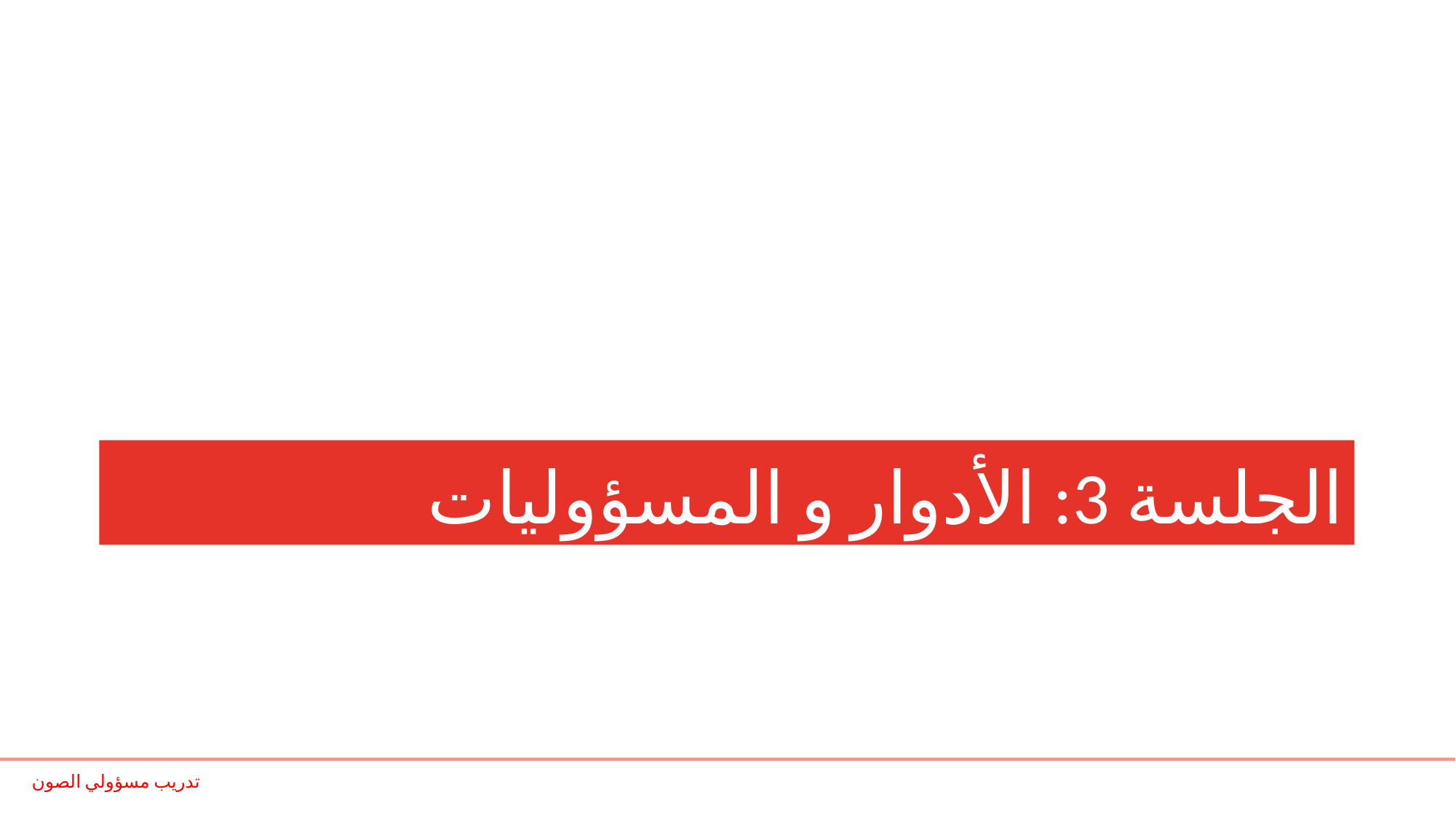

# الجلسة 3: الأدوار و المسؤوليات

تدريب مسؤولي الصون